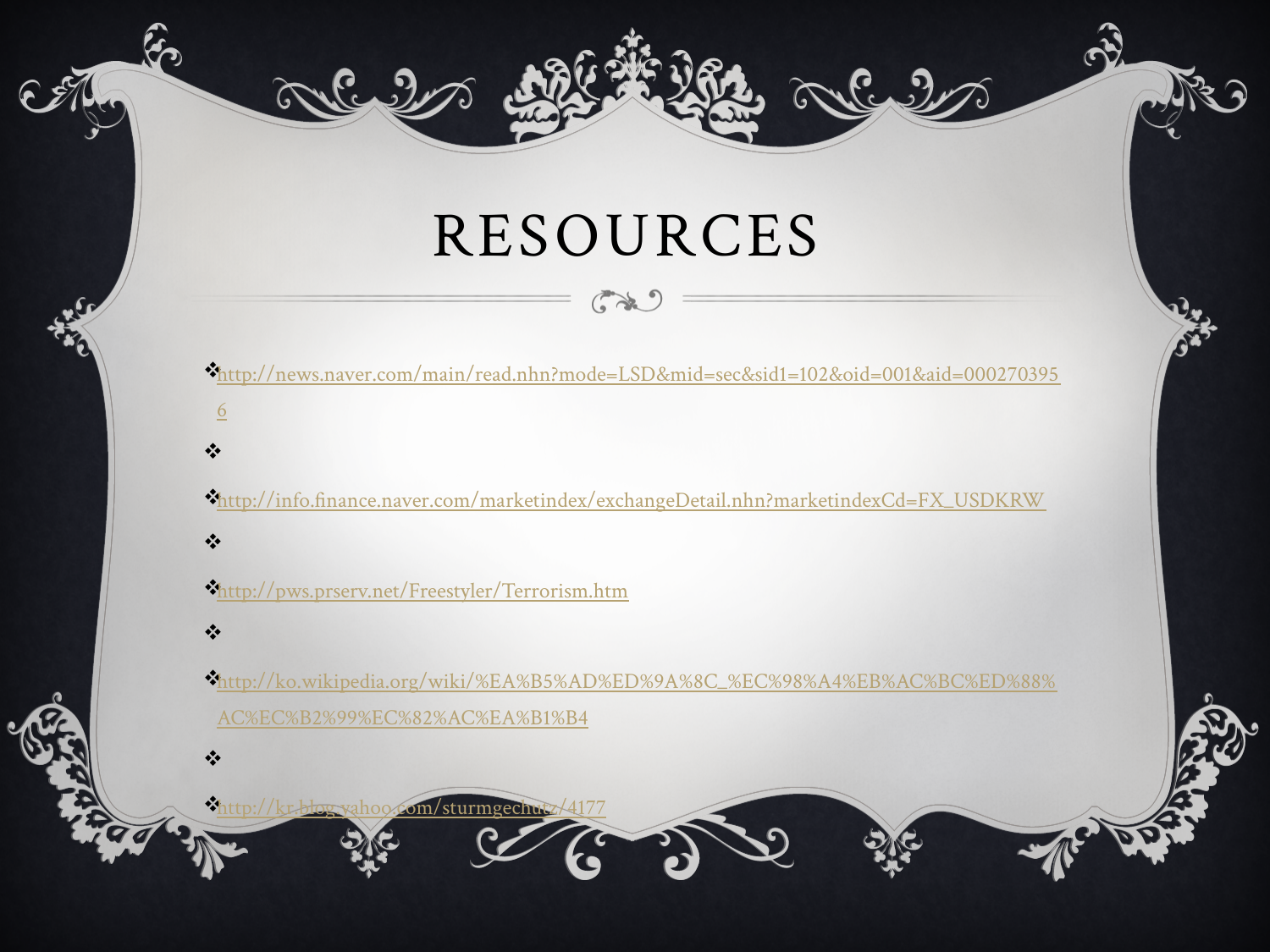

# Resources
http://news.naver.com/main/read.nhn?mode=LSD&mid=sec&sid1=102&oid=001&aid=0002703956

http://info.finance.naver.com/marketindex/exchangeDetail.nhn?marketindexCd=FX_USDKRW

http://pws.prserv.net/Freestyler/Terrorism.htm

http://ko.wikipedia.org/wiki/%EA%B5%AD%ED%9A%8C_%EC%98%A4%EB%AC%BC%ED%88%AC%EC%B2%99%EC%82%AC%EA%B1%B4

http://kr.blog.yahoo.com/sturmgechutz/4177